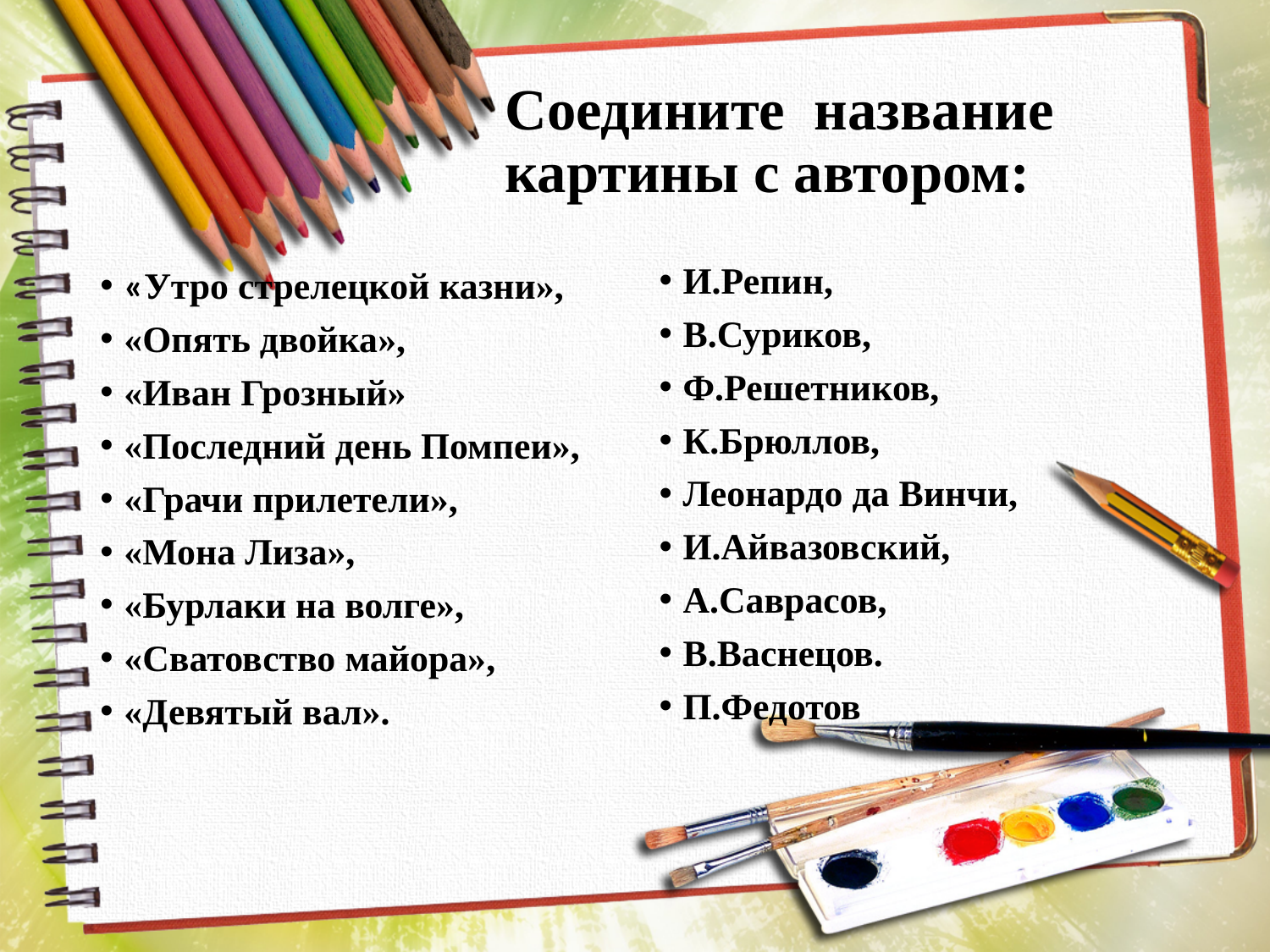

# Соедините  название картины с автором:
И.Репин,
В.Суриков,
Ф.Решетников,
К.Брюллов,
Леонардо да Винчи,
И.Айвазовский,
А.Саврасов,
В.Васнецов.
П.Федотов

«Утро стрелецкой казни»,
«Опять двойка»,
«Иван Грозный»
«Последний день Помпеи»,
«Грачи прилетели»,
«Мона Лиза»,
«Бурлаки на волге»,
«Сватовство майора»,
«Девятый вал».